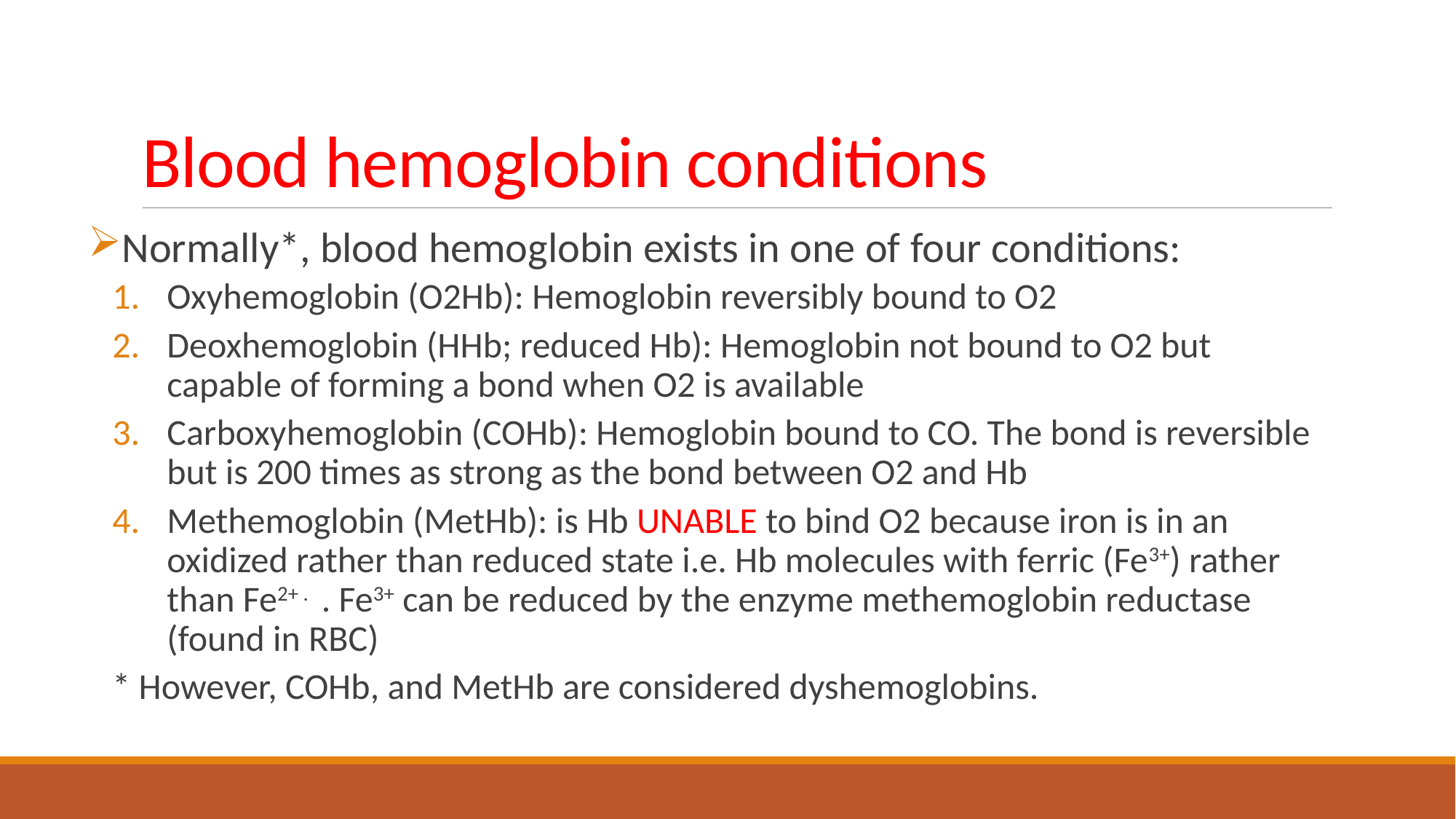

# Blood hemoglobin conditions
Normally*, blood hemoglobin exists in one of four conditions:
Oxyhemoglobin (O2Hb): Hemoglobin reversibly bound to O2
Deoxhemoglobin (HHb; reduced Hb): Hemoglobin not bound to O2 but capable of forming a bond when O2 is available
Carboxyhemoglobin (COHb): Hemoglobin bound to CO. The bond is reversible but is 200 times as strong as the bond between O2 and Hb
Methemoglobin (MetHb): is Hb UNABLE to bind O2 because iron is in an oxidized rather than reduced state i.e. Hb molecules with ferric (Fe3+) rather than Fe2+ .  . Fe3+ can be reduced by the enzyme methemoglobin reductase (found in RBC)
* However, COHb, and MetHb are considered dyshemoglobins.